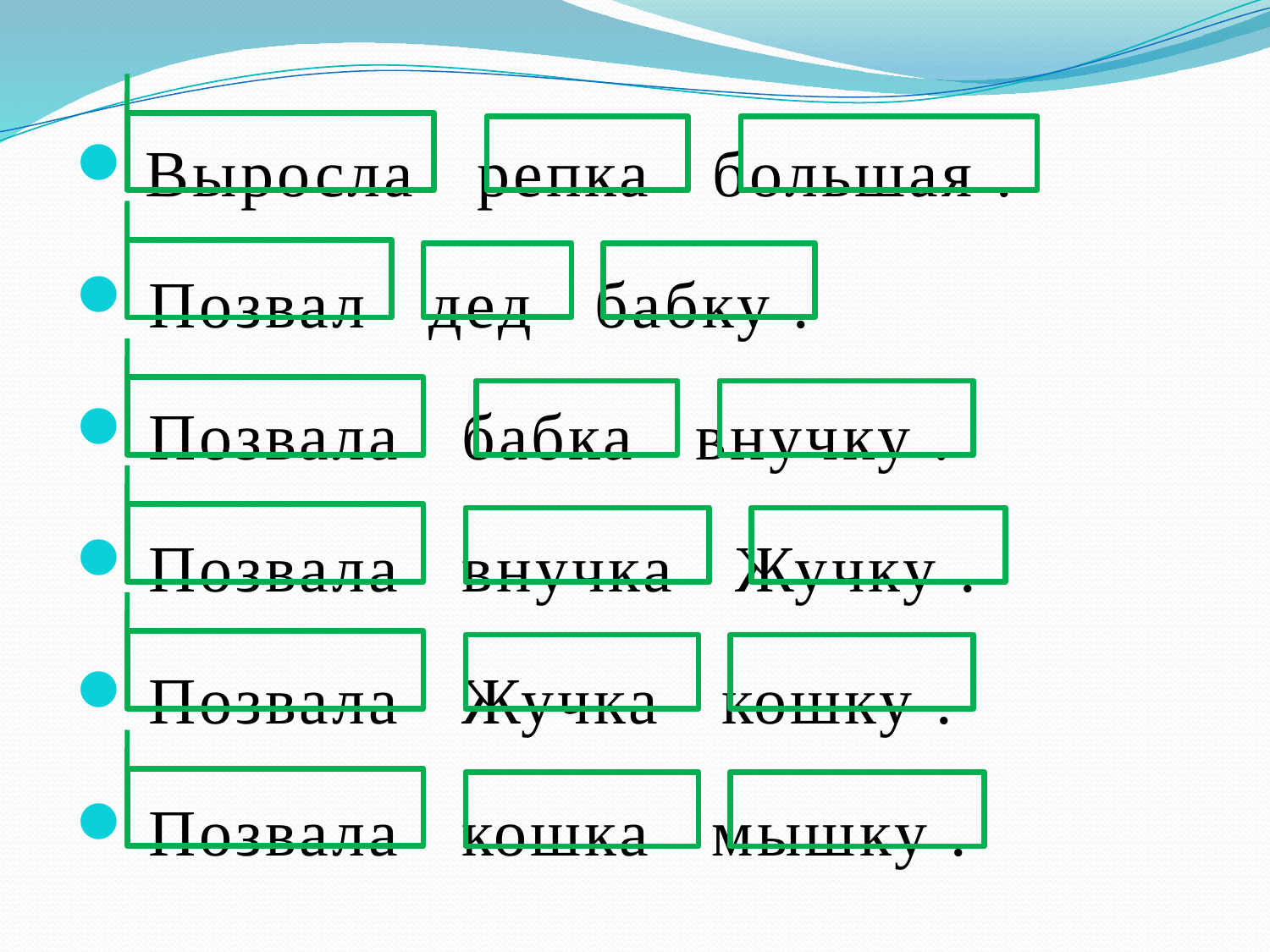

Выросла   репка   большая .
 Позвал   дед   бабку .
 Позвала   бабка   внучку .
 Позвала   внучка   Жучку .
 Позвала   Жучка   кошку .
 Позвала   кошка   мышку .